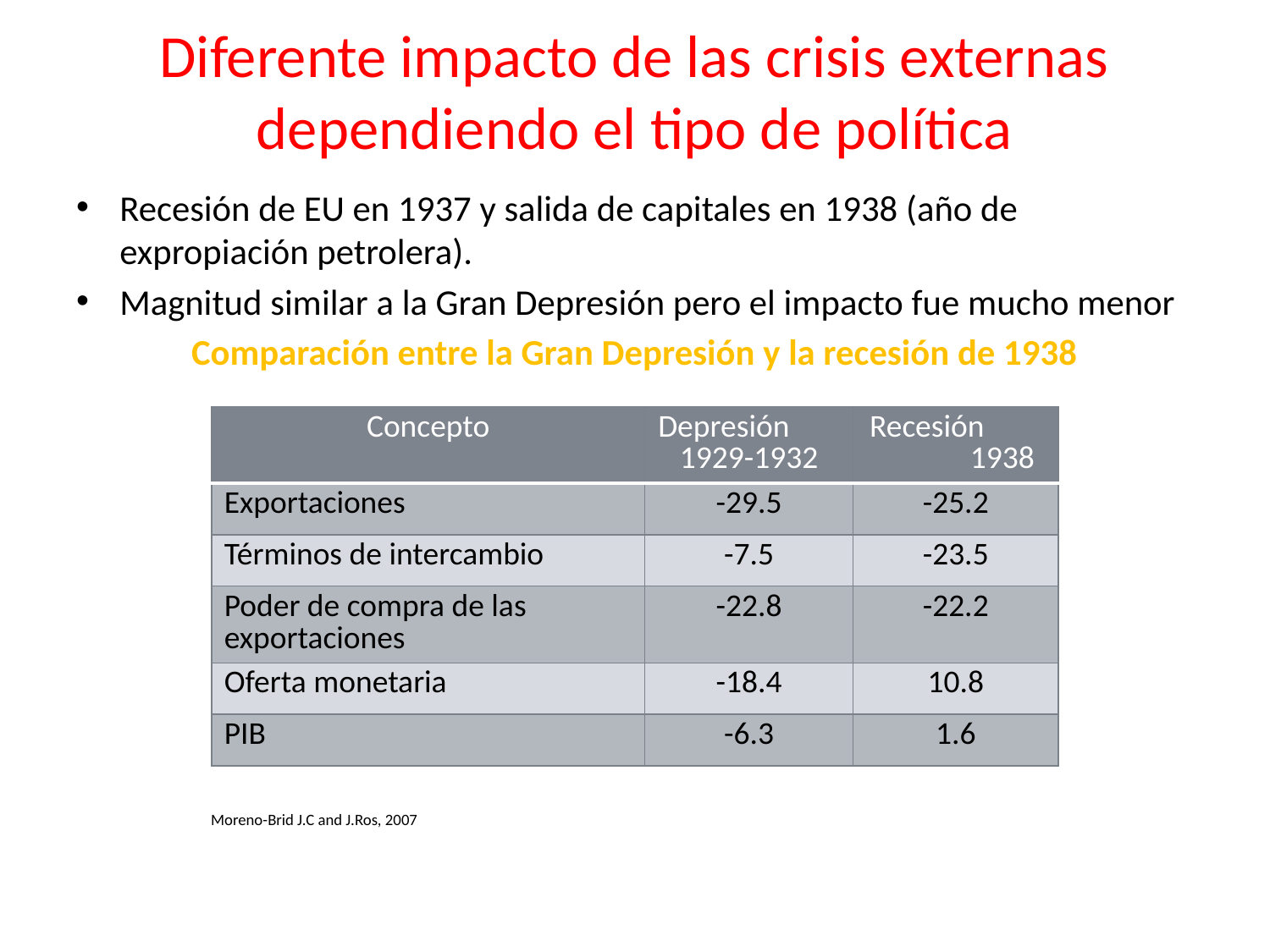

# Diferente impacto de las crisis externas dependiendo el tipo de política
Recesión de EU en 1937 y salida de capitales en 1938 (año de expropiación petrolera).
Magnitud similar a la Gran Depresión pero el impacto fue mucho menor
Comparación entre la Gran Depresión y la recesión de 1938

| Concepto | Depresión 1929-1932 | Recesión 1938 |
| --- | --- | --- |
| Exportaciones | -29.5 | -25.2 |
| Términos de intercambio | -7.5 | -23.5 |
| Poder de compra de las exportaciones | -22.8 | -22.2 |
| Oferta monetaria | -18.4 | 10.8 |
| PIB | -6.3 | 1.6 |
Moreno-Brid J.C and J.Ros, 2007